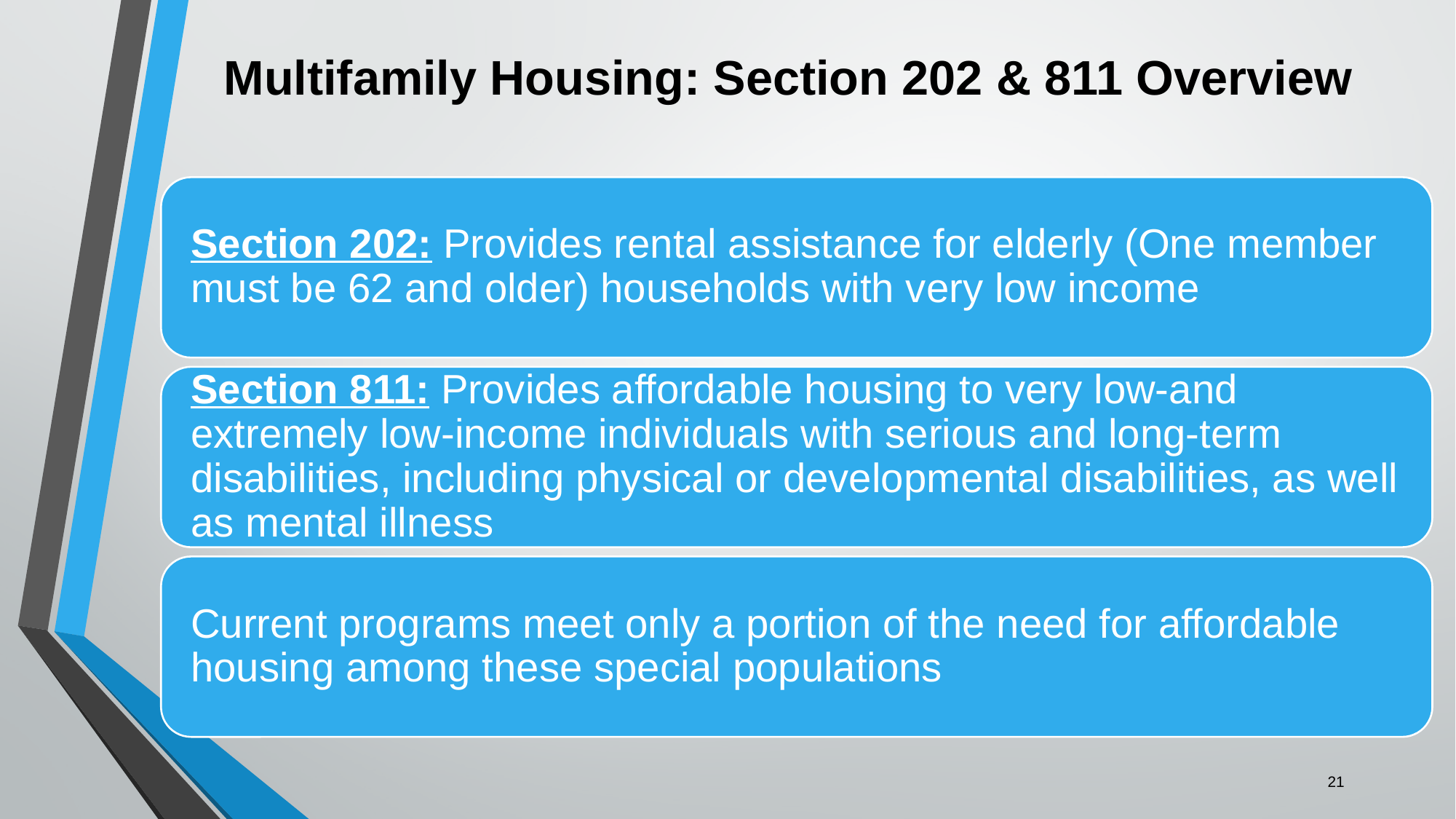

# Multifamily Housing: Section 202 & 811 Overview
Section 202: Provides rental assistance for elderly (One member must be 62 and older) households with very low income
Section 811: Provides affordable housing to very low‐and extremely low‐income individuals with serious and long‐term disabilities, including physical or developmental disabilities, as well as mental illness
Current programs meet only a portion of the need for affordable housing among these special populations
21